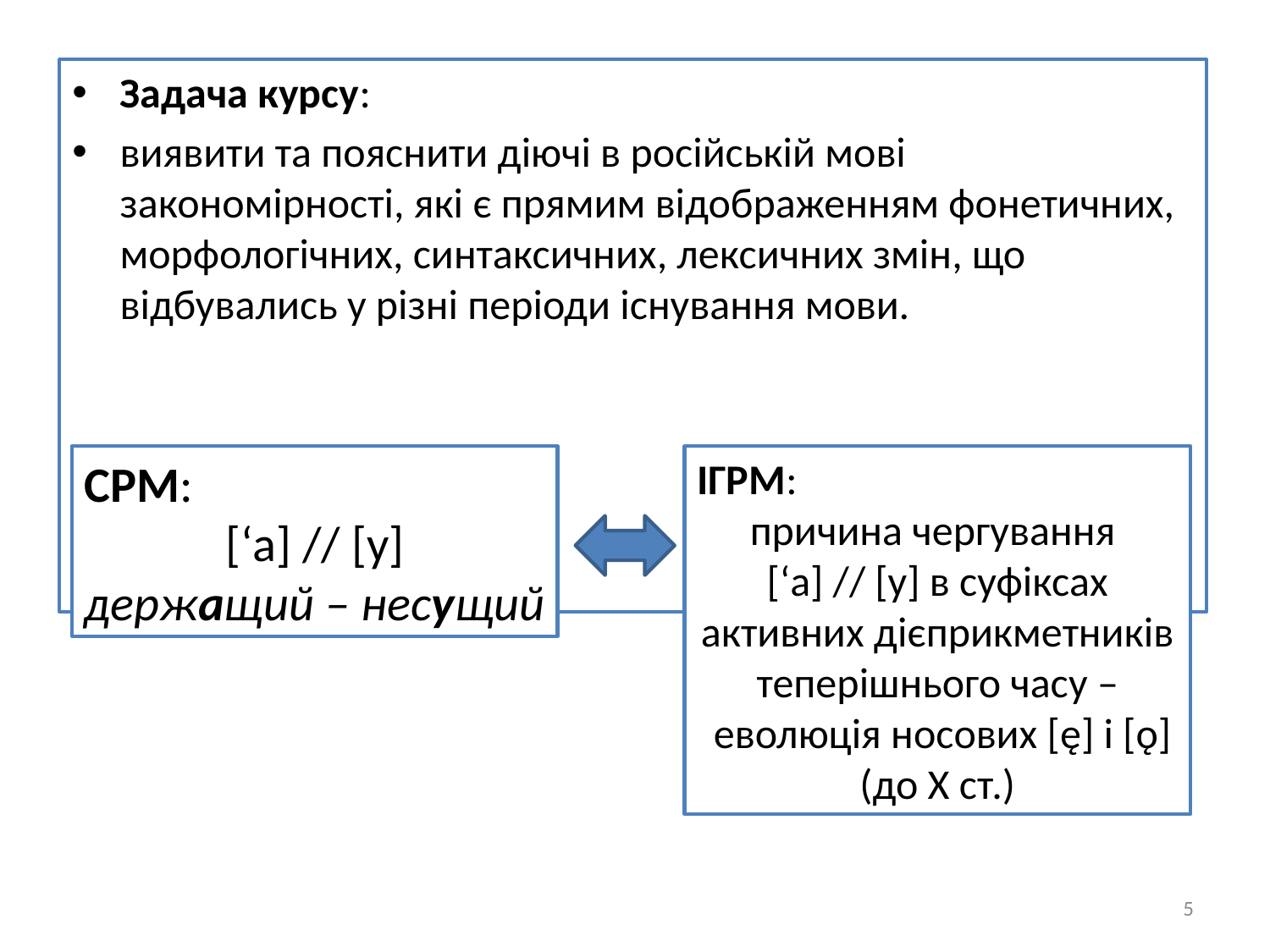

Задача курсу:
виявити та пояснити діючі в російській мові закономірності, які є прямим відображенням фонетичних, морфологічних, синтаксичних, лексичних змін, що відбувались у різні періоди існування мови.
СРМ:
[‘а] // [у]
держащий – несущий
ІГРМ:
причина чергування
[‘а] // [у] в суфіксах активних дієприкметників теперішнього часу –
 еволюція носових [ę] і [ǫ] (до Х ст.)

5